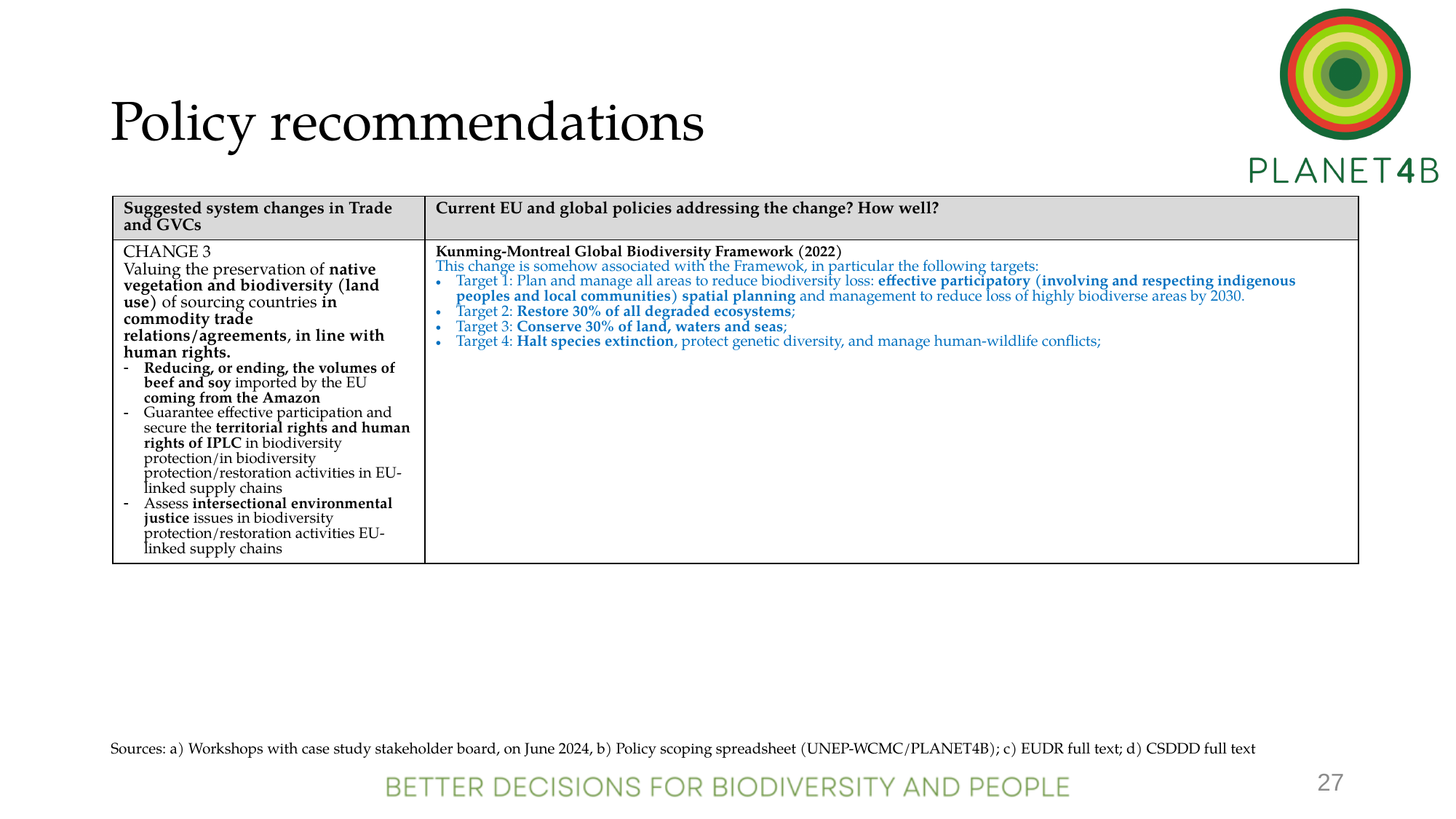

# Policy recommendations
| Suggested system changes in Trade and GVCs | Current EU and global policies addressing the change? How well? |
| --- | --- |
| CHANGE 3 Valuing the preservation of native vegetation and biodiversity (land use) of sourcing countries in commodity trade relations/agreements, in line with human rights. Reducing, or ending, the volumes of beef and soy imported by the EU coming from the Amazon Guarantee effective participation and secure the territorial rights and human rights of IPLC in biodiversity protection/in biodiversity protection/restoration activities in EU-linked supply chains Assess intersectional environmental justice issues in biodiversity protection/restoration activities EU-linked supply chains | Kunming-Montreal Global Biodiversity Framework (2022) This change is somehow associated with the Framewok, in particular the following targets: Target 1: Plan and manage all areas to reduce biodiversity loss: effective participatory (involving and respecting indigenous peoples and local communities) spatial planning and management to reduce loss of highly biodiverse areas by 2030. Target 2: Restore 30% of all degraded ecosystems; Target 3: Conserve 30% of land, waters and seas; Target 4: Halt species extinction, protect genetic diversity, and manage human-wildlife conflicts; |

Sources: a) Workshops with case study stakeholder board, on June 2024, b) Policy scoping spreadsheet (UNEP-WCMC/PLANET4B); c) EUDR full text; d) CSDDD full text
27